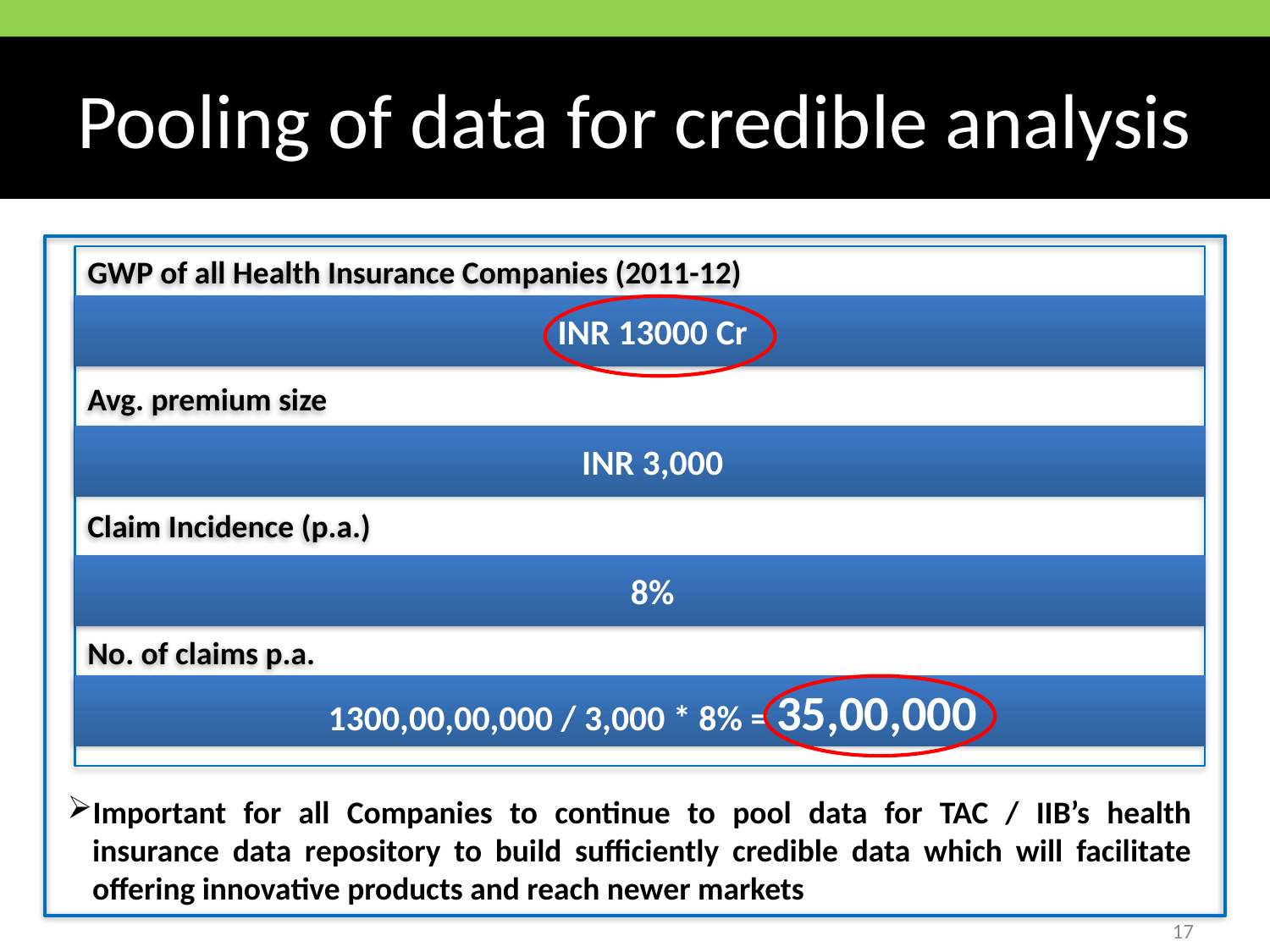

# Pooling of data for credible analysis

GWP of all Health Insurance Companies (2011-12)

Avg. premium size

Claim Incidence (p.a.)

No. of claims p.a.

INR 13000 Cr

INR 3,000
8%
1300,00,00,000 / 3,000 * 8% = 35,00,000

Important for all Companies to continue to pool data for TAC / IIB’s health insurance data repository to build sufficiently credible data which will facilitate offering innovative products and reach newer markets
17